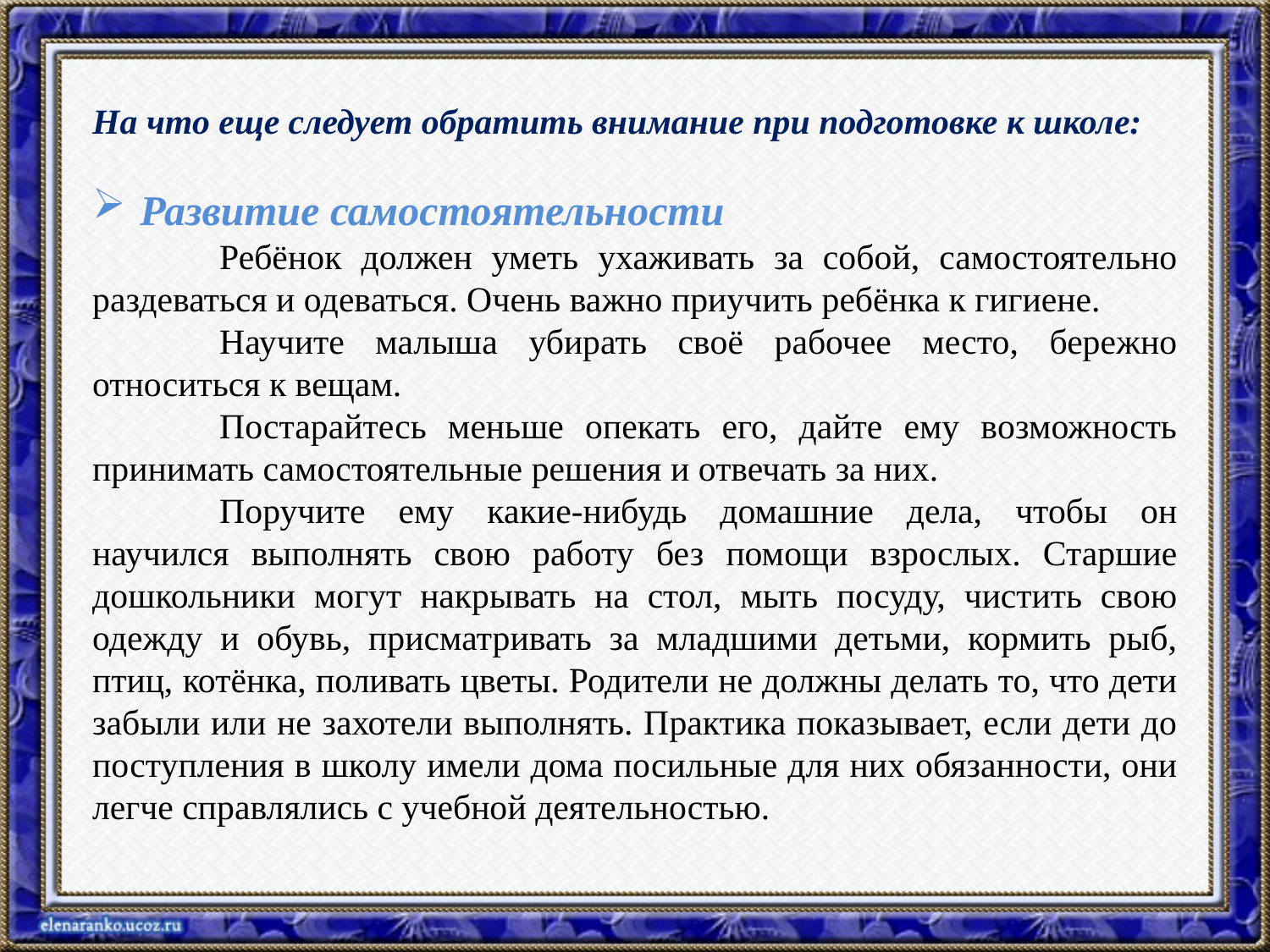

На что еще следует обратить внимание при подготовке к школе:

Развитие самостоятельности
	Ребёнок должен уметь ухаживать за собой, самостоятельно раздеваться и одеваться. Очень важно приучить ребёнка к гигиене.
	Научите малыша убирать своё рабочее место, бережно относиться к вещам.
	Постарайтесь меньше опекать его, дайте ему возможность принимать самостоятельные решения и отвечать за них.
	Поручите ему какие-нибудь домашние дела, чтобы он научился выполнять свою работу без помощи взрослых. Старшие дошкольники могут накрывать на стол, мыть посуду, чистить свою одежду и обувь, присматривать за младшими детьми, кормить рыб, птиц, котёнка, поливать цветы. Родители не должны делать то, что дети забыли или не захотели выполнять. Практика показывает, если дети до поступления в школу имели дома посильные для них обязанности, они легче справлялись с учебной деятельностью.